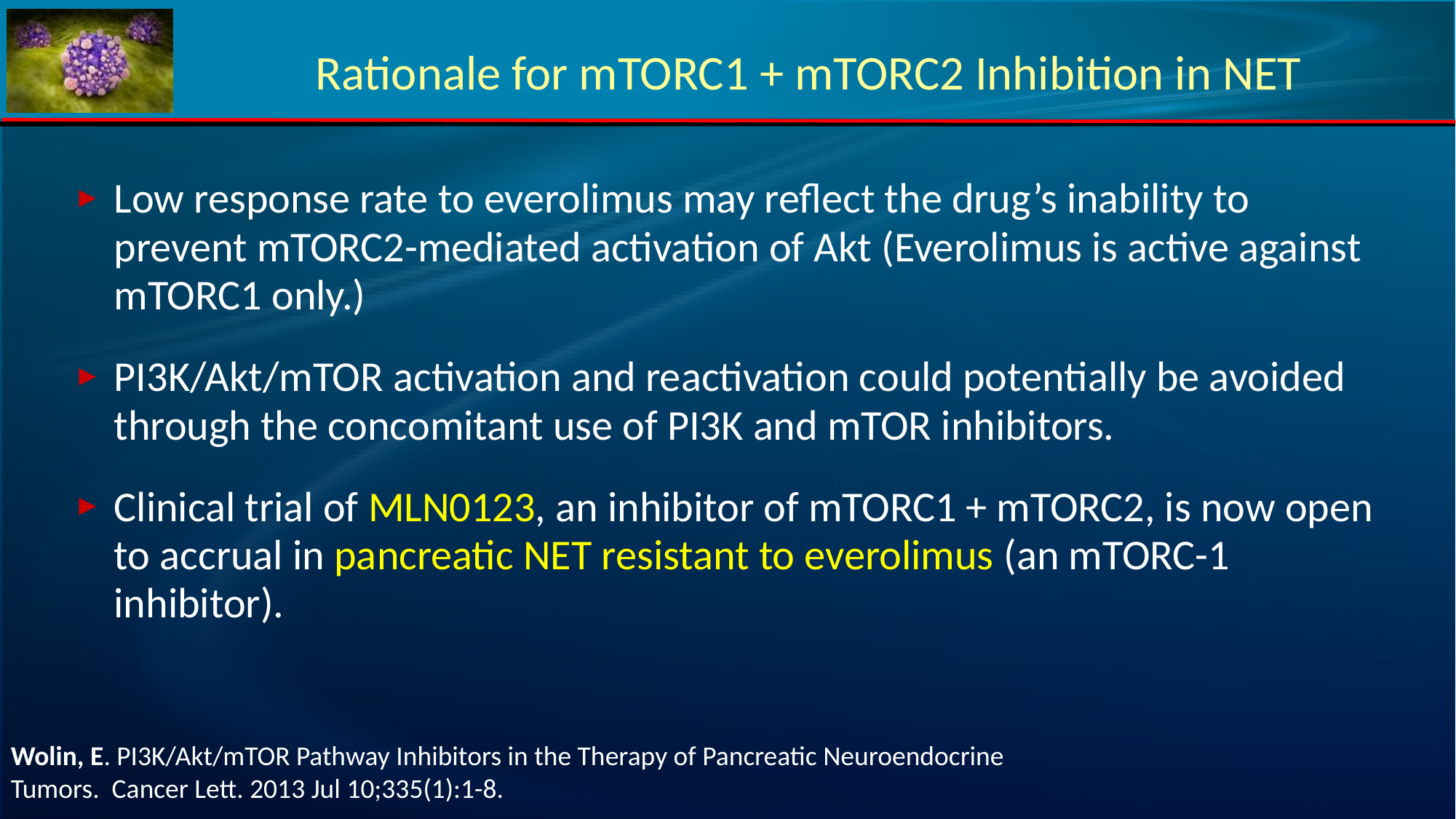

# Rationale for mTORC1 + mTORC2 Inhibition in NET
Low response rate to everolimus may reflect the drug’s inability to prevent mTORC2-mediated activation of Akt (Everolimus is active against mTORC1 only.)
PI3K/Akt/mTOR activation and reactivation could potentially be avoided through the concomitant use of PI3K and mTOR inhibitors.
Clinical trial of MLN0123, an inhibitor of mTORC1 + mTORC2, is now open to accrual in pancreatic NET resistant to everolimus (an mTORC-1 inhibitor).
Wolin, E. PI3K/Akt/mTOR Pathway Inhibitors in the Therapy of Pancreatic Neuroendocrine Tumors.  Cancer Lett. 2013 Jul 10;335(1):1-8.